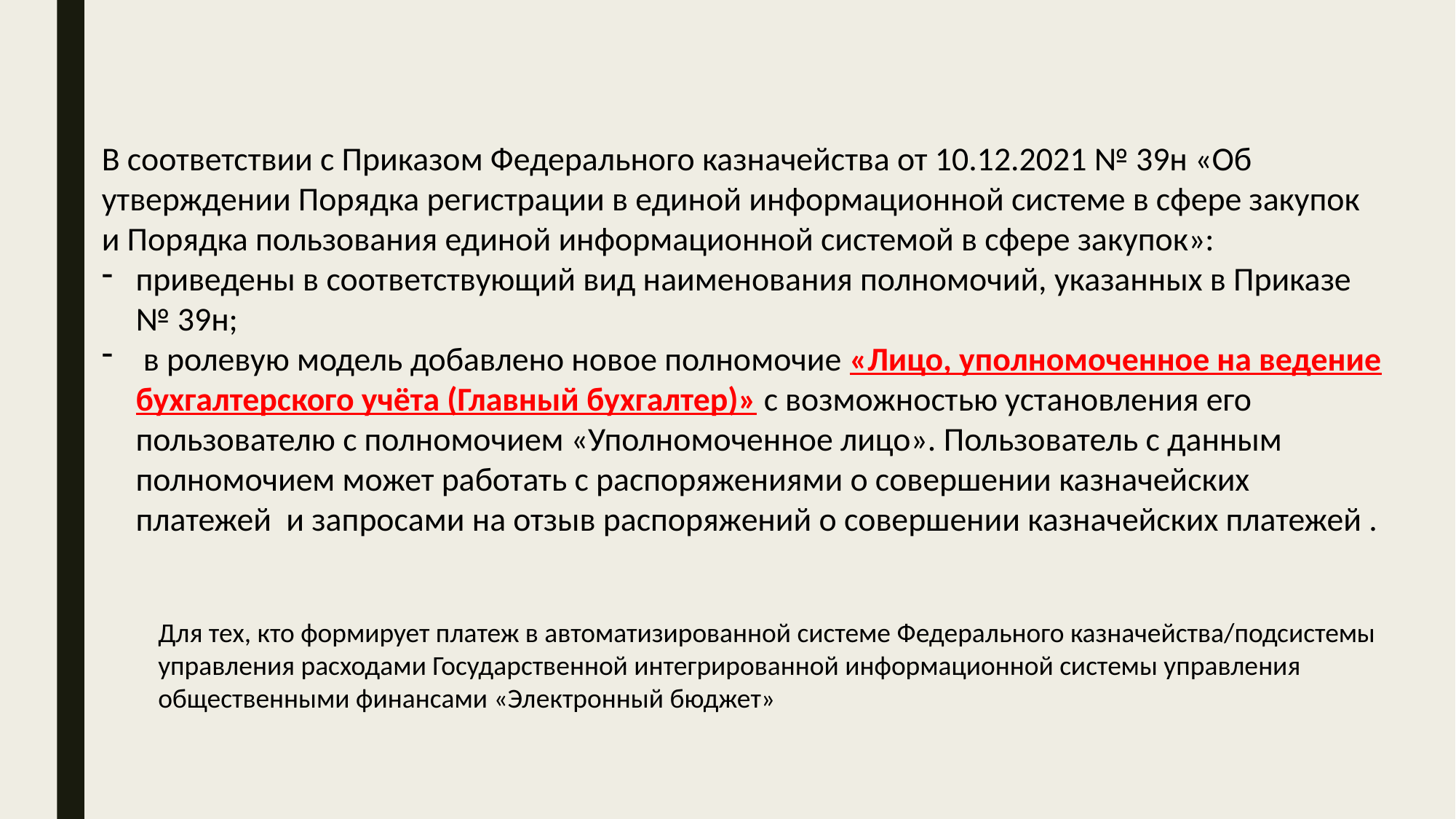

В соответствии с Приказом Федерального казначейства от 10.12.2021 № 39н «Об утверждении Порядка регистрации в единой информационной системе в сфере закупок и Порядка пользования единой информационной системой в сфере закупок»: ­
приведены в соответствующий вид наименования полномочий, указанных в Приказе № 39н;
­ в ролевую модель добавлено новое полномочие «Лицо, уполномоченное на ведение бухгалтерского учёта (Главный бухгалтер)» с возможностью установления его пользователю с полномочием «Уполномоченное лицо». Пользователь с данным полномочием может работать с распоряжениями о совершении казначейских платежей  и запросами на отзыв распоряжений о совершении казначейских платежей .
Для тех, кто формирует платеж в автоматизированной системе Федерального казначейства/подсистемы управления расходами Государственной интегрированной информационной системы управления общественными финансами «Электронный бюджет»